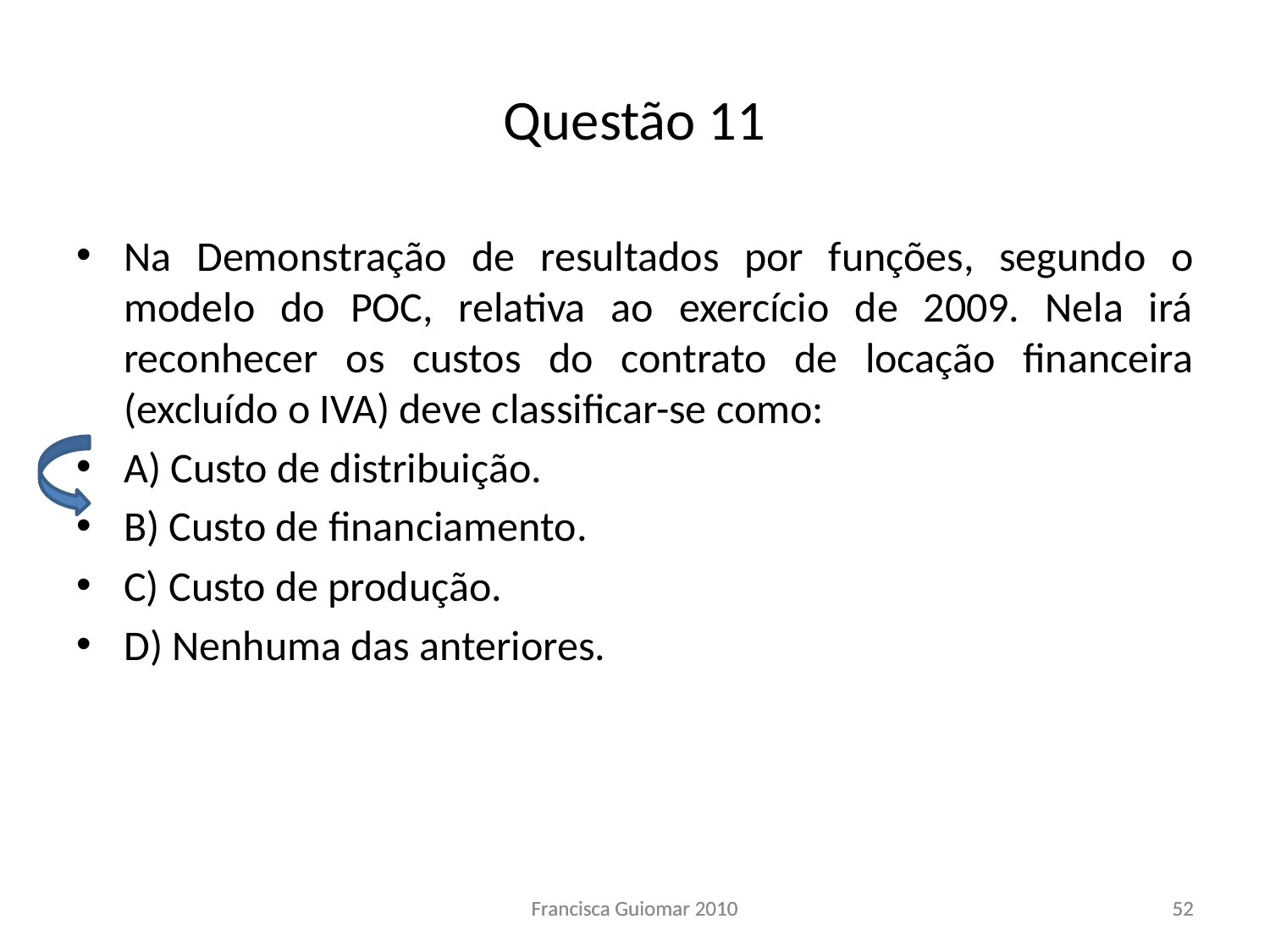

# Questão 11
Na Demonstração de resultados por funções, segundo o modelo do POC, relativa ao exercício de 2009. Nela irá reconhecer os custos do contrato de locação financeira (excluído o IVA) deve classificar-se como:
A) Custo de distribuição.
B) Custo de financiamento.
C) Custo de produção.
D) Nenhuma das anteriores.

Francisca Guiomar 2010
Francisca Guiomar 2010
52
52